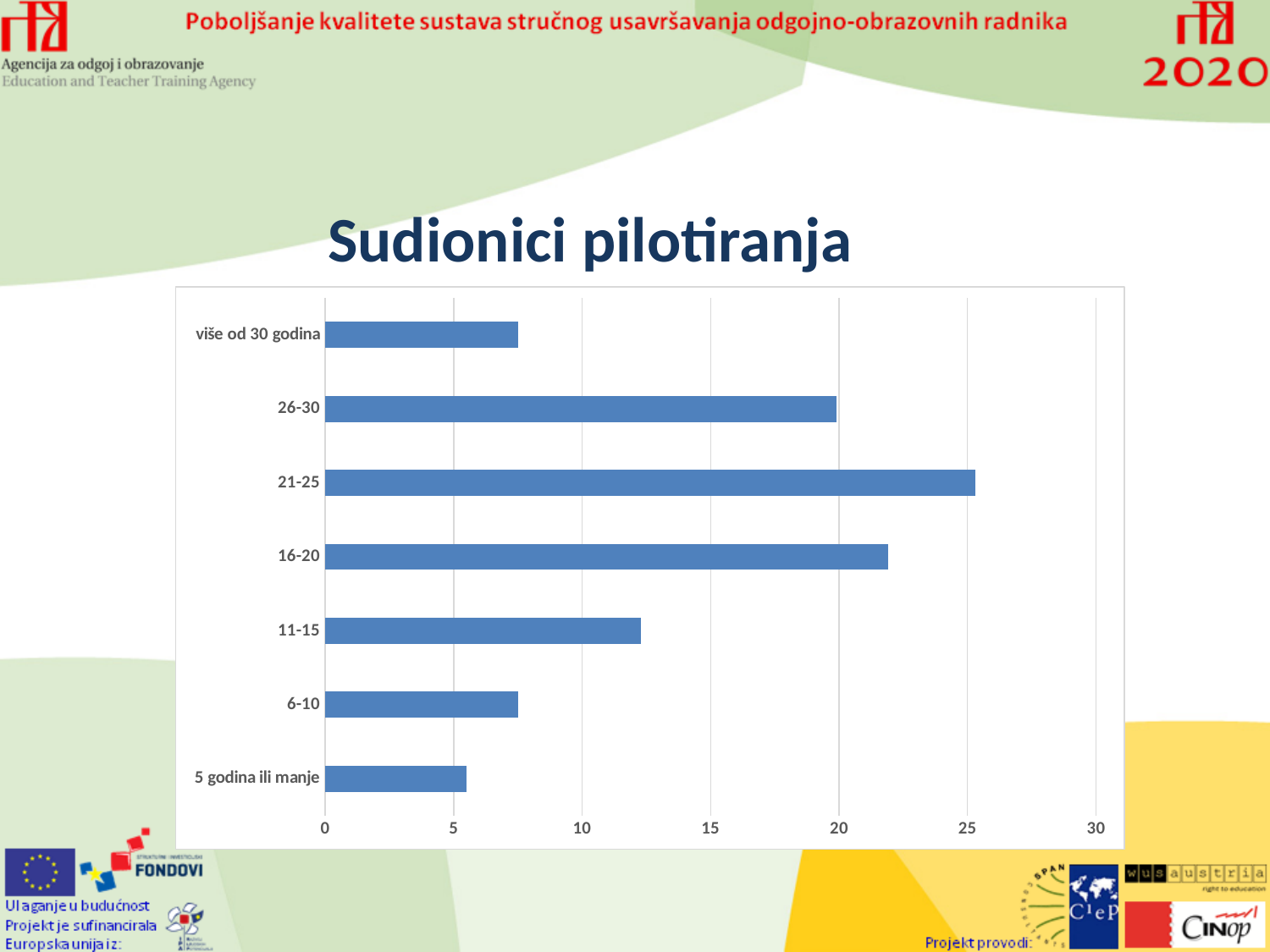

Sudionici pilotiranja

### Chart

| Category |  |
|---|---|
| 5 godina ili manje | 5.5 |
| 6-10 | 7.5 |
| 11-15 | 12.3 |
| 16-20 | 21.9 |
| 21-25 | 25.3 |
| 26-30 | 19.9 |
| više od 30 godina | 7.5 |